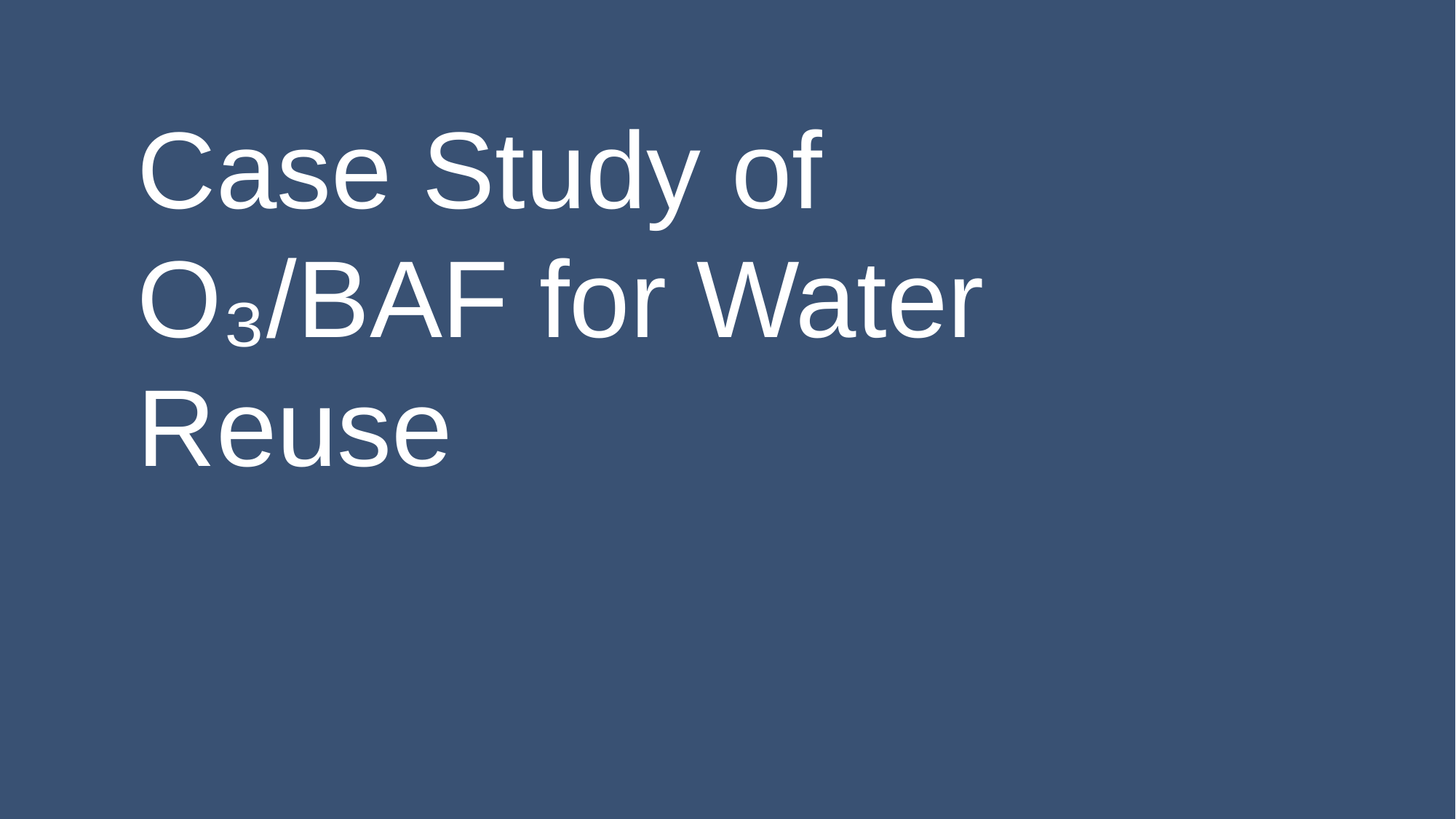

# Case Study of O₃/BAF for Water Reuse